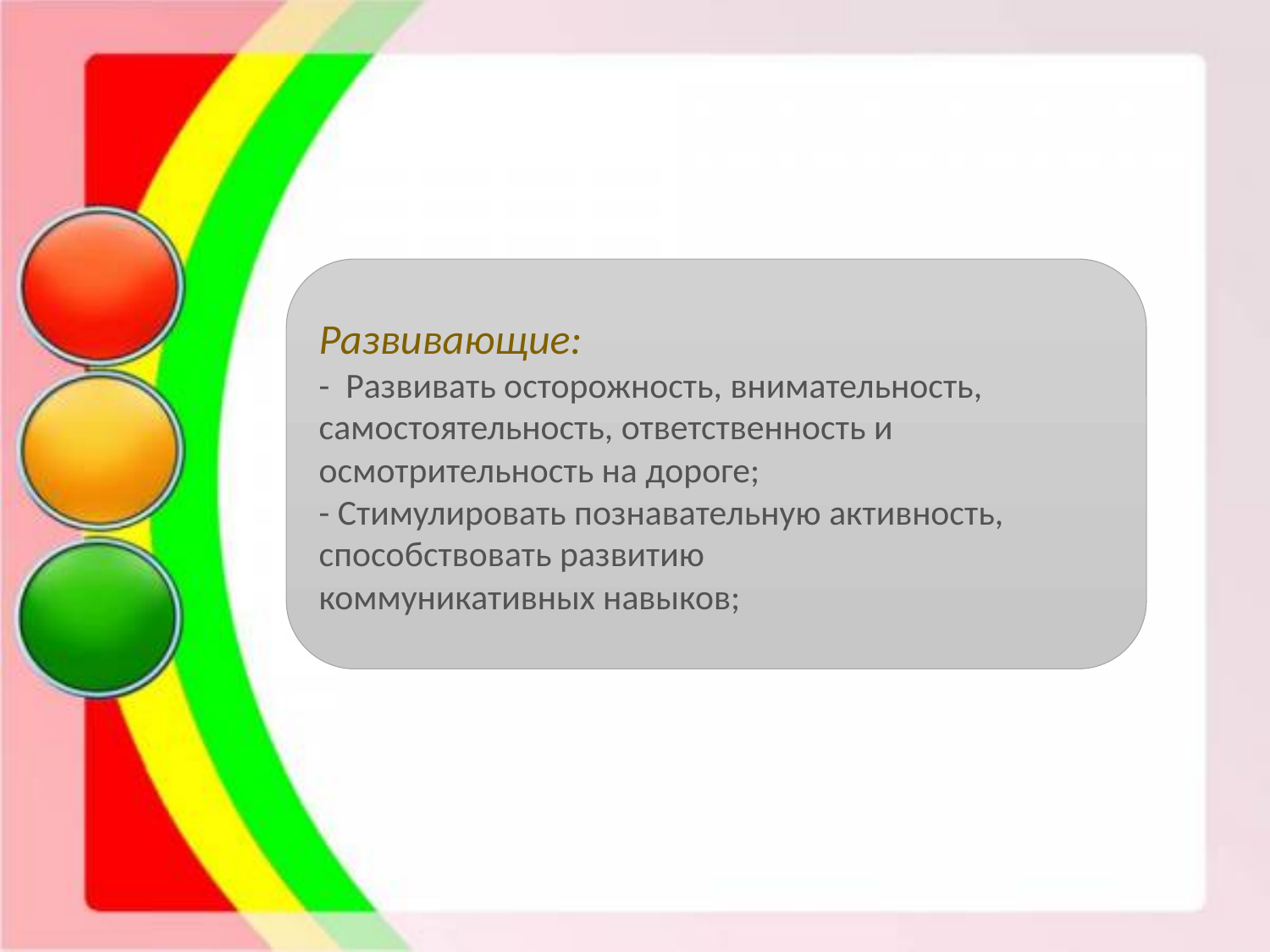

#
Развивающие:
-  Развивать осторожность, внимательность,  самостоятельность, ответственность и осмотрительность на дороге;
- Стимулировать познавательную активность, способствовать развитию
коммуникативных навыков;